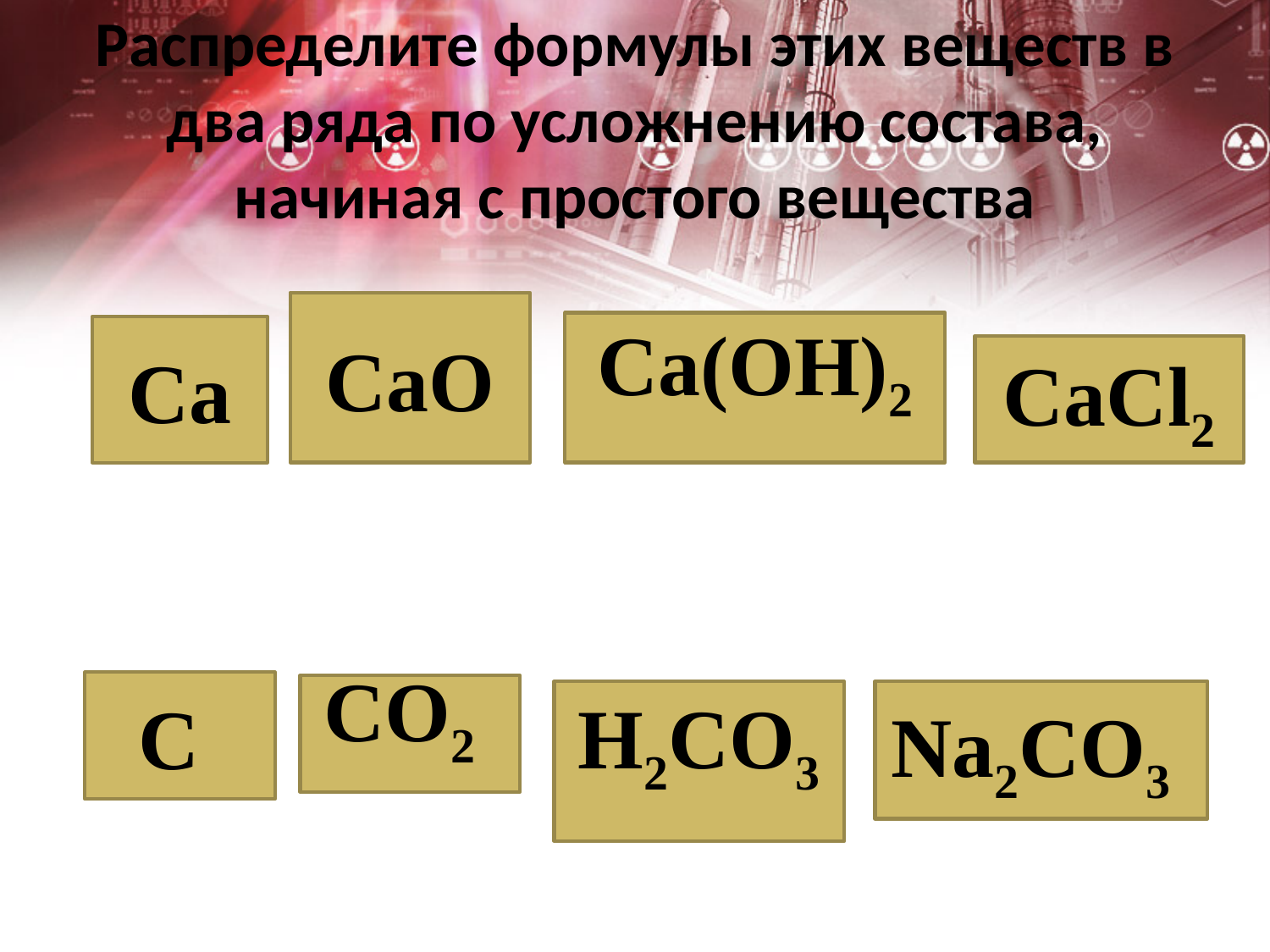

# Распределите формулы этих веществ в два ряда по усложнению состава, начиная с простого вещества

СаO
Сa(OH)2

Са
СаСl2
С
СO2

H2СO3

Nа2СО3